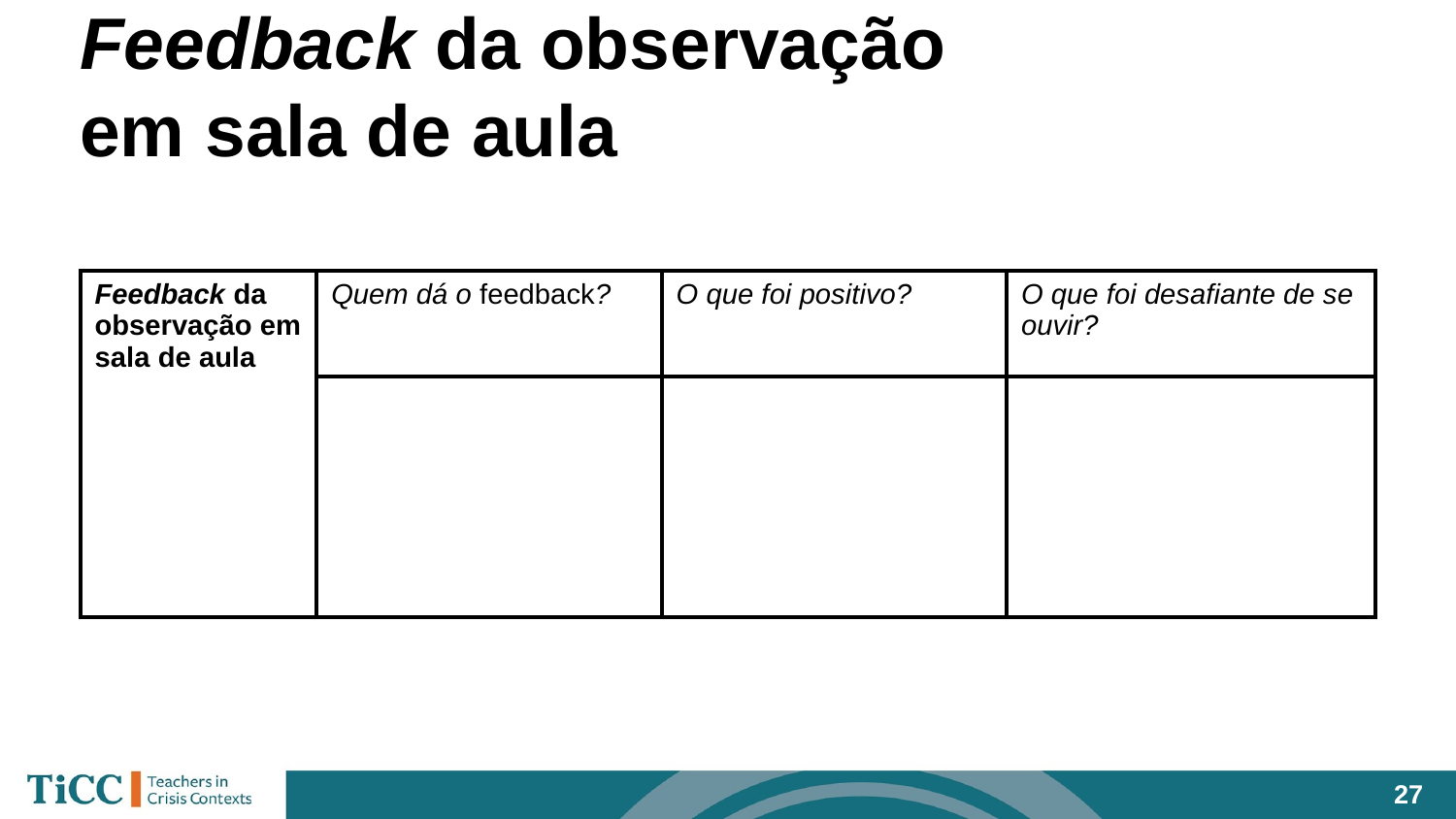

# Feedback da observação em sala de aula
| Feedback da observação em sala de aula | Quem dá o feedback? | O que foi positivo? | O que foi desafiante de se ouvir? |
| --- | --- | --- | --- |
|  |  |  |  |
27